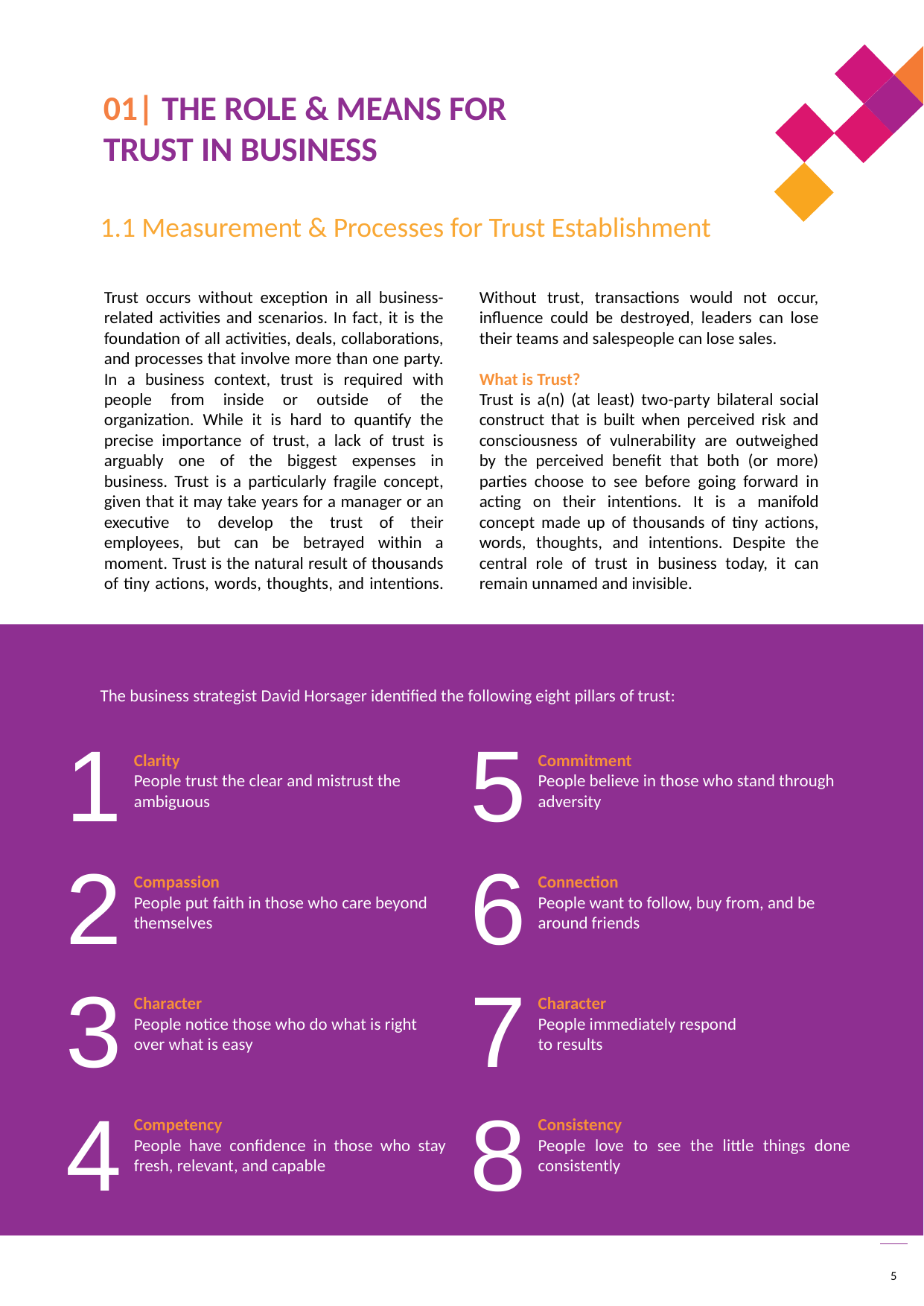

01| THE ROLE & MEANS FOR TRUST IN BUSINESS

1.1 Measurement & Processes for Trust Establishment

Trust occurs without exception in all business-related activities and scenarios. In fact, it is the foundation of all activities, deals, collaborations, and processes that involve more than one party. In a business context, trust is required with people from inside or outside of the organization. While it is hard to quantify the precise importance of trust, a lack of trust is arguably one of the biggest expenses in business. Trust is a particularly fragile concept, given that it may take years for a manager or an executive to develop the trust of their employees, but can be betrayed within a moment. Trust is the natural result of thousands of tiny actions, words, thoughts, and intentions. Without trust, transactions would not occur, influence could be destroyed, leaders can lose their teams and salespeople can lose sales.

What is Trust?
Trust is a(n) (at least) two-party bilateral social construct that is built when perceived risk and consciousness of vulnerability are outweighed by the perceived benefit that both (or more) parties choose to see before going forward in acting on their intentions. It is a manifold concept made up of thousands of tiny actions, words, thoughts, and intentions. Despite the central role of trust in business today, it can remain unnamed and invisible.

The business strategist David Horsager identified the following eight pillars of trust:
1
5
Clarity
People trust the clear and mistrust the ambiguous

Commitment
People believe in those who stand through adversity

2
6
Compassion
People put faith in those who care beyond themselves
Connection
People want to follow, buy from, and be around friends

3
7
Character
People notice those who do what is right over what is easy
Character
People immediately respond
to results

4
8
Competency
People have confidence in those who stay fresh, relevant, and capable
Consistency
People love to see the little things done consistently
5